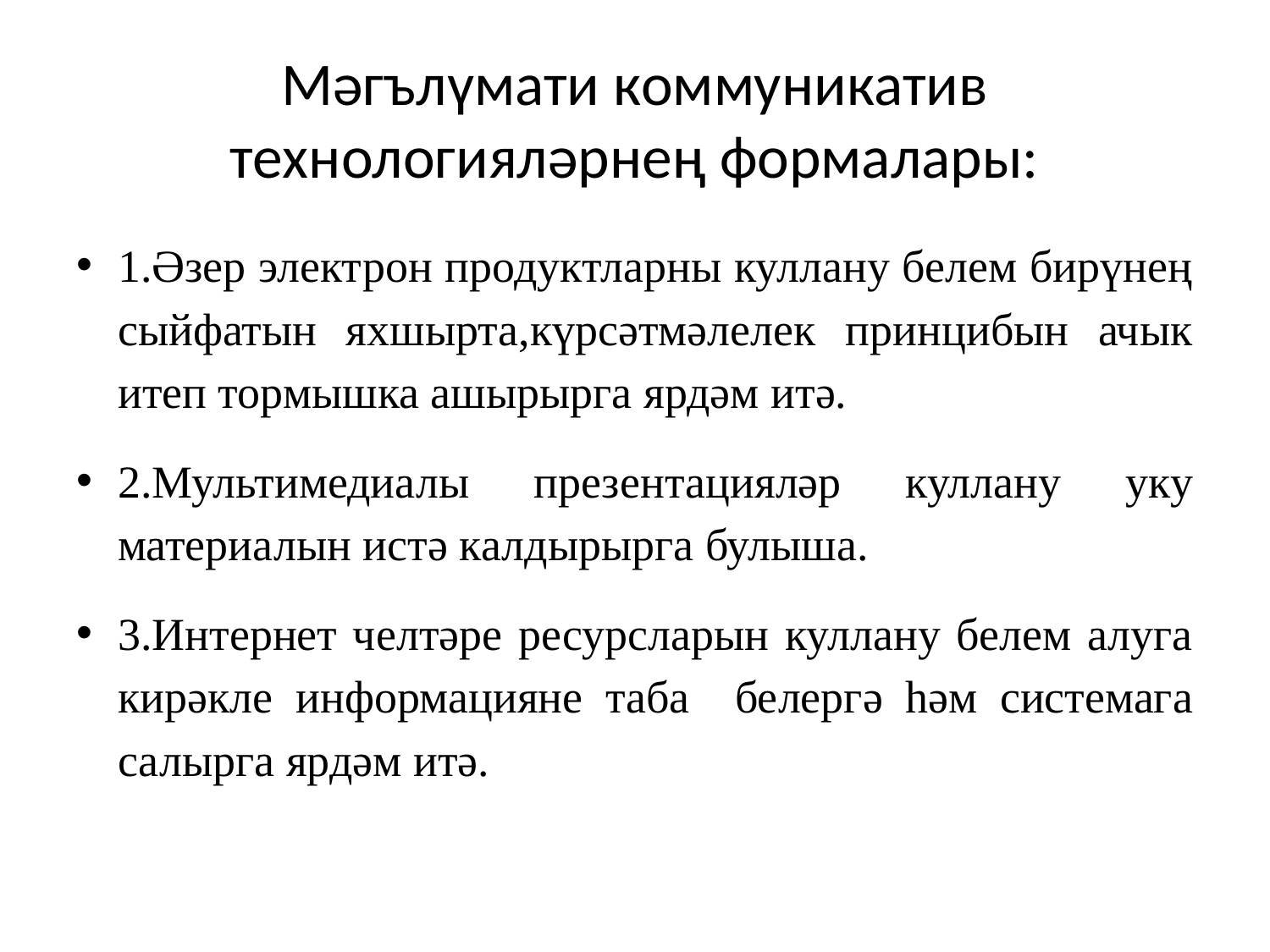

# Мәгълүмати коммуникатив технологияләрнең формалары:
1.Әзер электрон продуктларны куллану белем бирүнең сыйфатын яхшырта,күрсәтмәлелек принцибын ачык итеп тормышка ашырырга ярдәм итә.
2.Мультимедиалы презентацияләр куллану уку материалын истә калдырырга булыша.
3.Интернет челтәре ресурсларын куллану белем алуга кирәкле информацияне таба  белергә һәм системага салырга ярдәм итә.